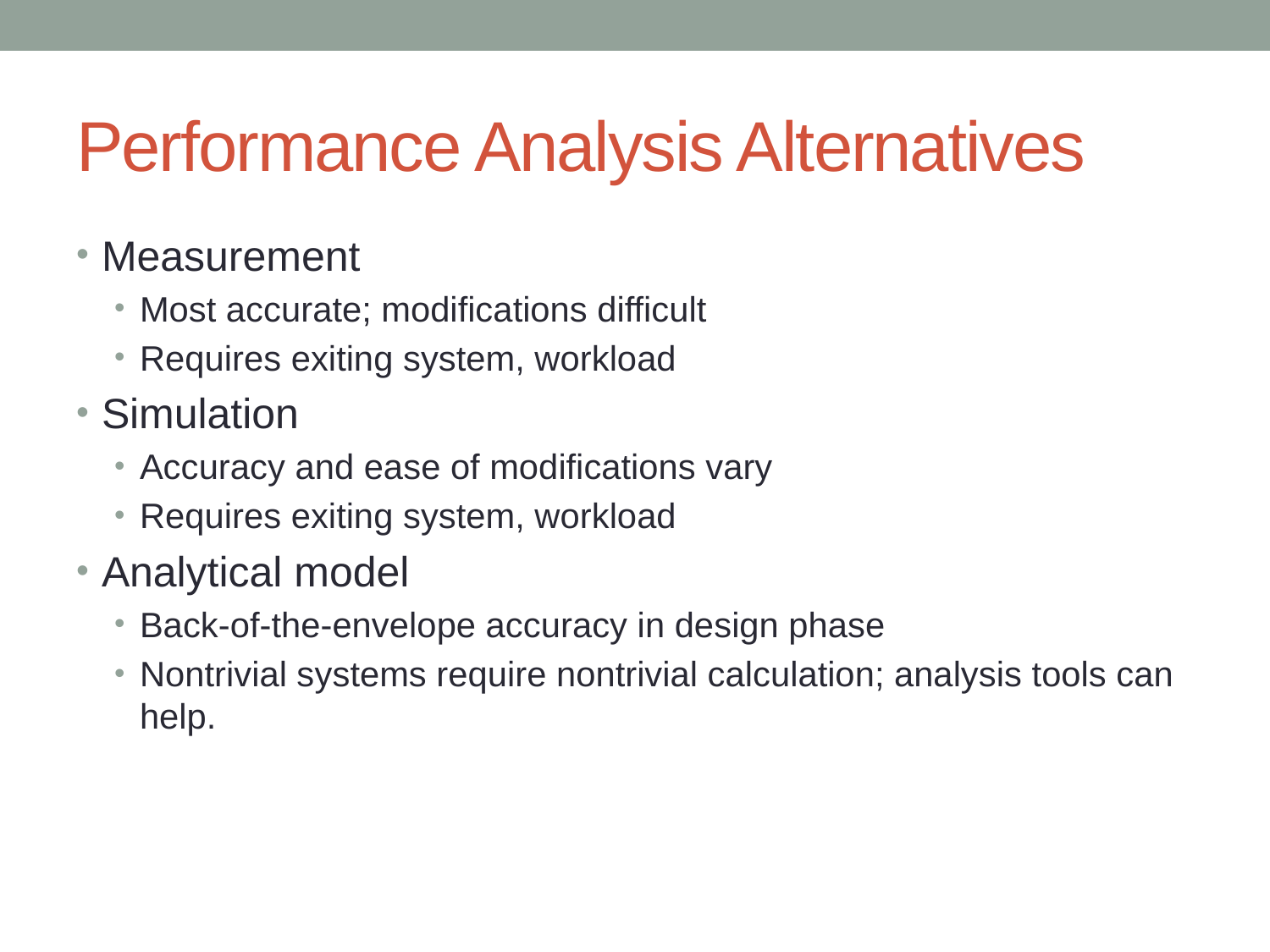

# Performance Analysis Alternatives
Measurement
Most accurate; modifications difficult
Requires exiting system, workload
Simulation
Accuracy and ease of modifications vary
Requires exiting system, workload
Analytical model
Back-of-the-envelope accuracy in design phase
Nontrivial systems require nontrivial calculation; analysis tools can help.